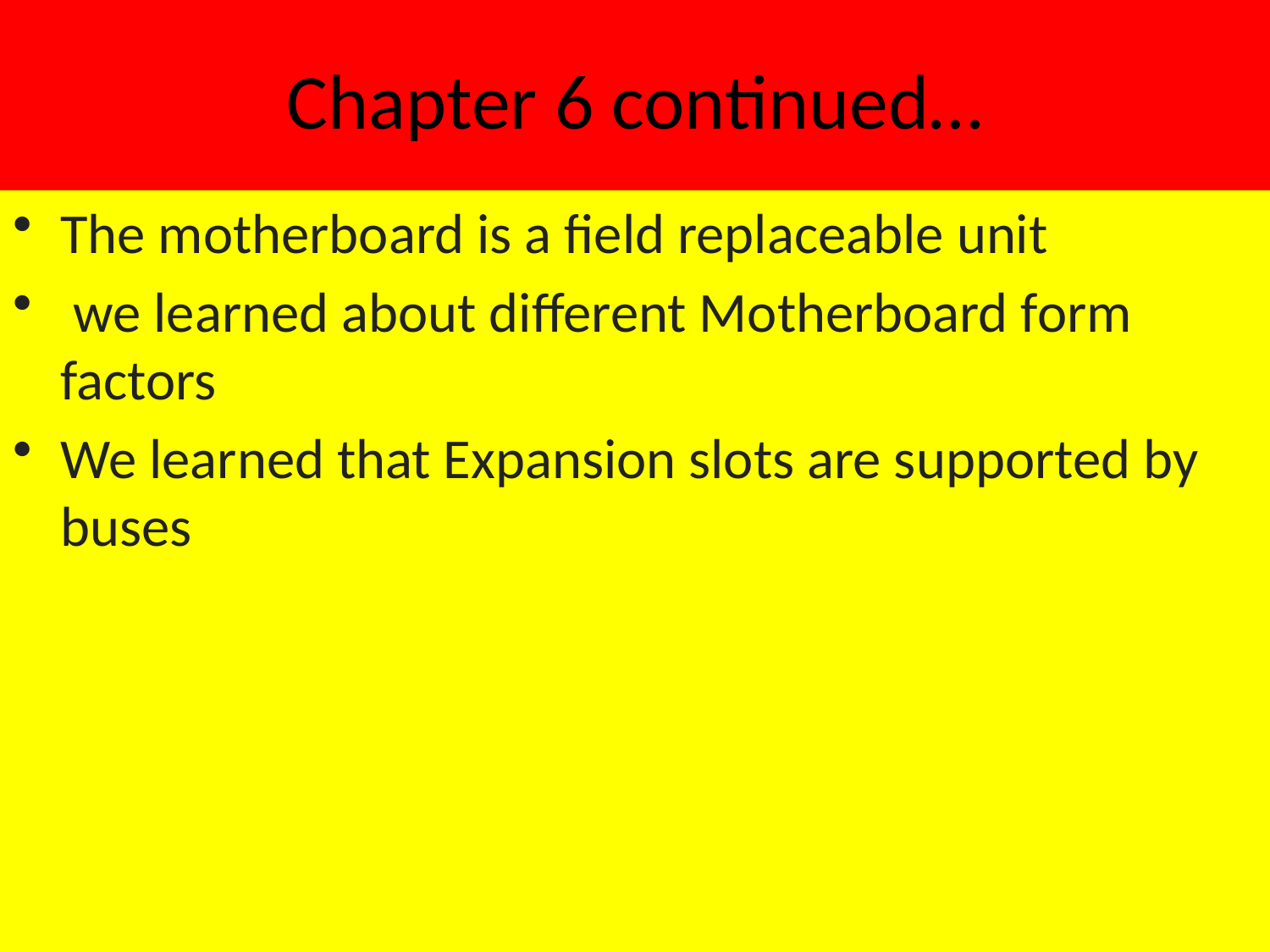

# Chapter 6 continued…
The motherboard is a field replaceable unit
 we learned about different Motherboard form factors
We learned that Expansion slots are supported by buses